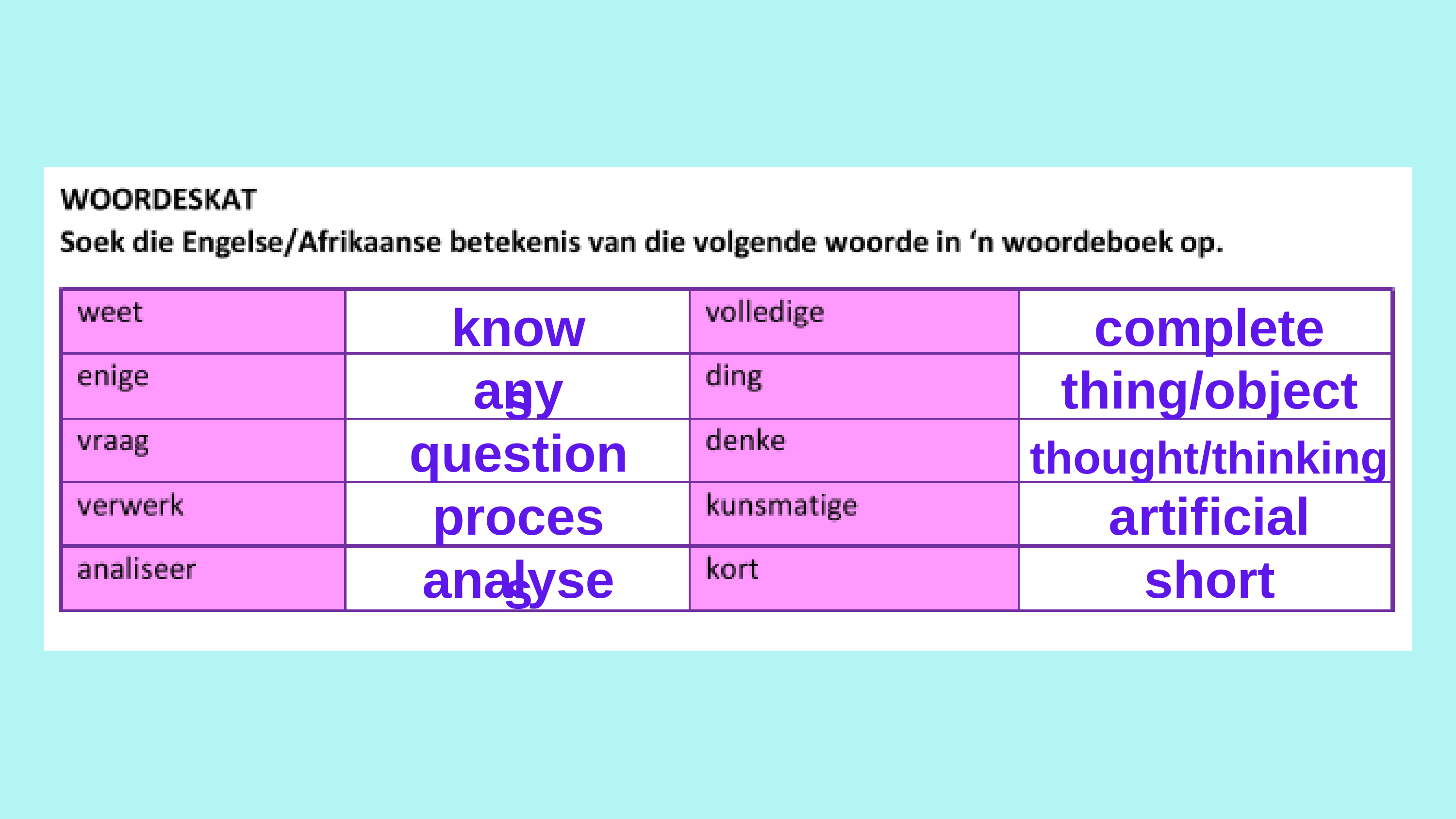

knows
complete
any
thing/object
question
thought/thinking
process
artificial
analyse
short